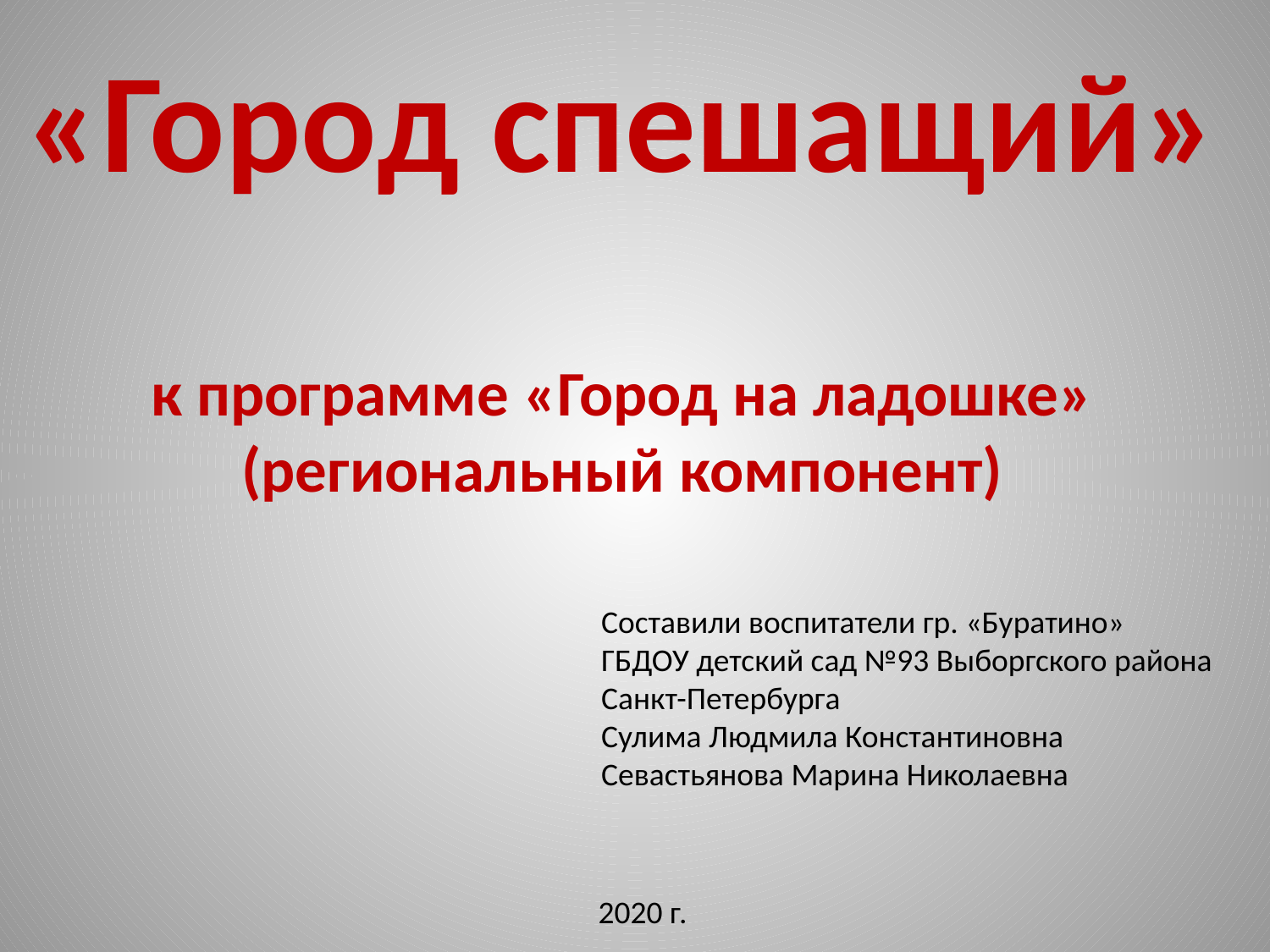

# «Город спешащий» к программе «Город на ладошке» (региональный компонент)
Составили воспитатели гр. «Буратино»
ГБДОУ детский сад №93 Выборгского района
Санкт-Петербурга
Сулима Людмила Константиновна
Севастьянова Марина Николаевна
2020 г.